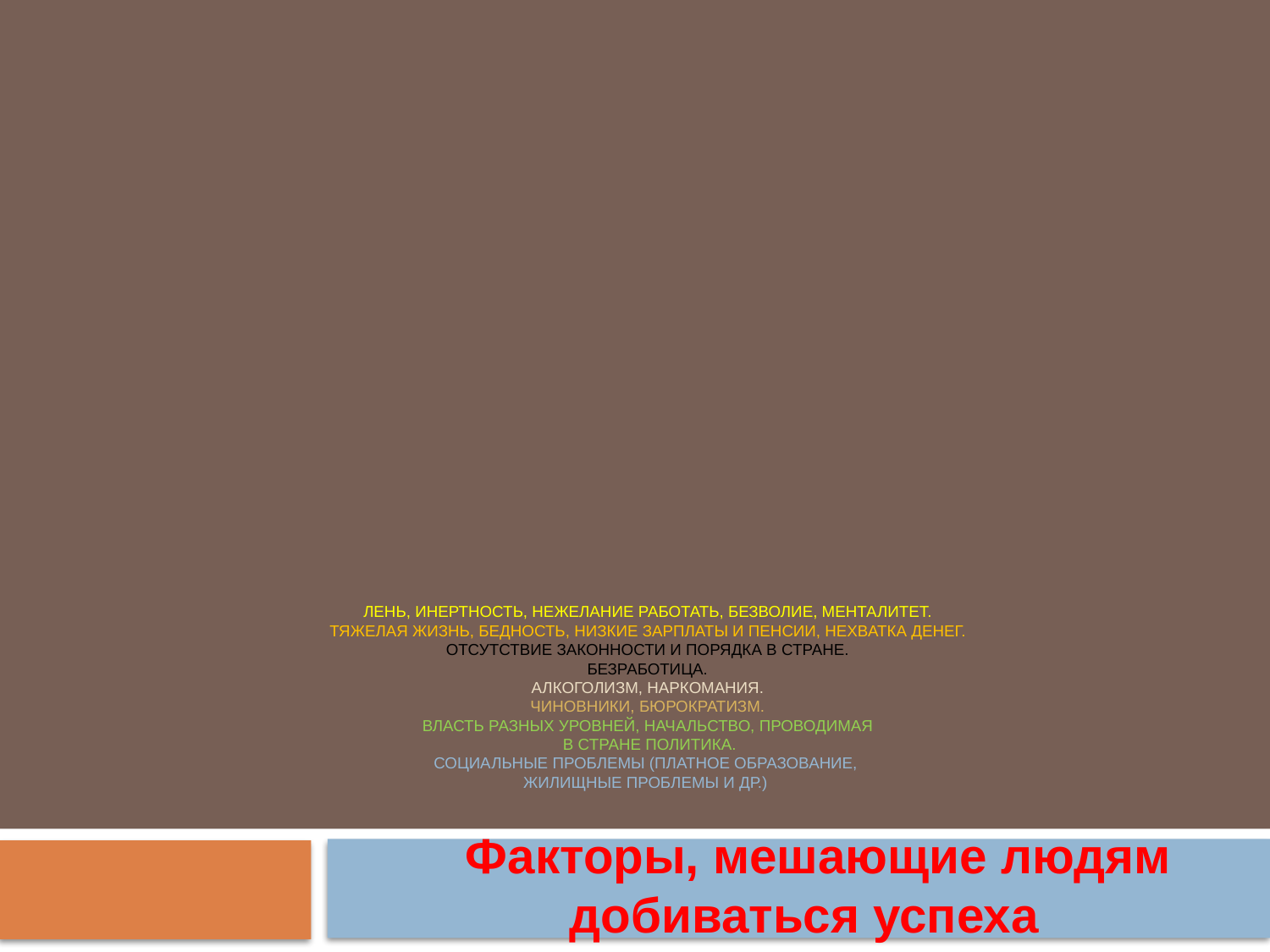

# Лень, инертность, нежелание работать, безволие, менталитет. Тяжелая жизнь, бедность, низкие зарплаты и пенсии, нехватка денег. Отсутствие законности и порядка в стране. Безработица. Алкоголизм, наркомания. Чиновники, бюрократизм. Власть разных уровней, начальство, проводимая в стране политика. Социальные проблемы (платное образование, жилищные проблемы и др.)
  Факторы, мешающие людям добиваться успеха